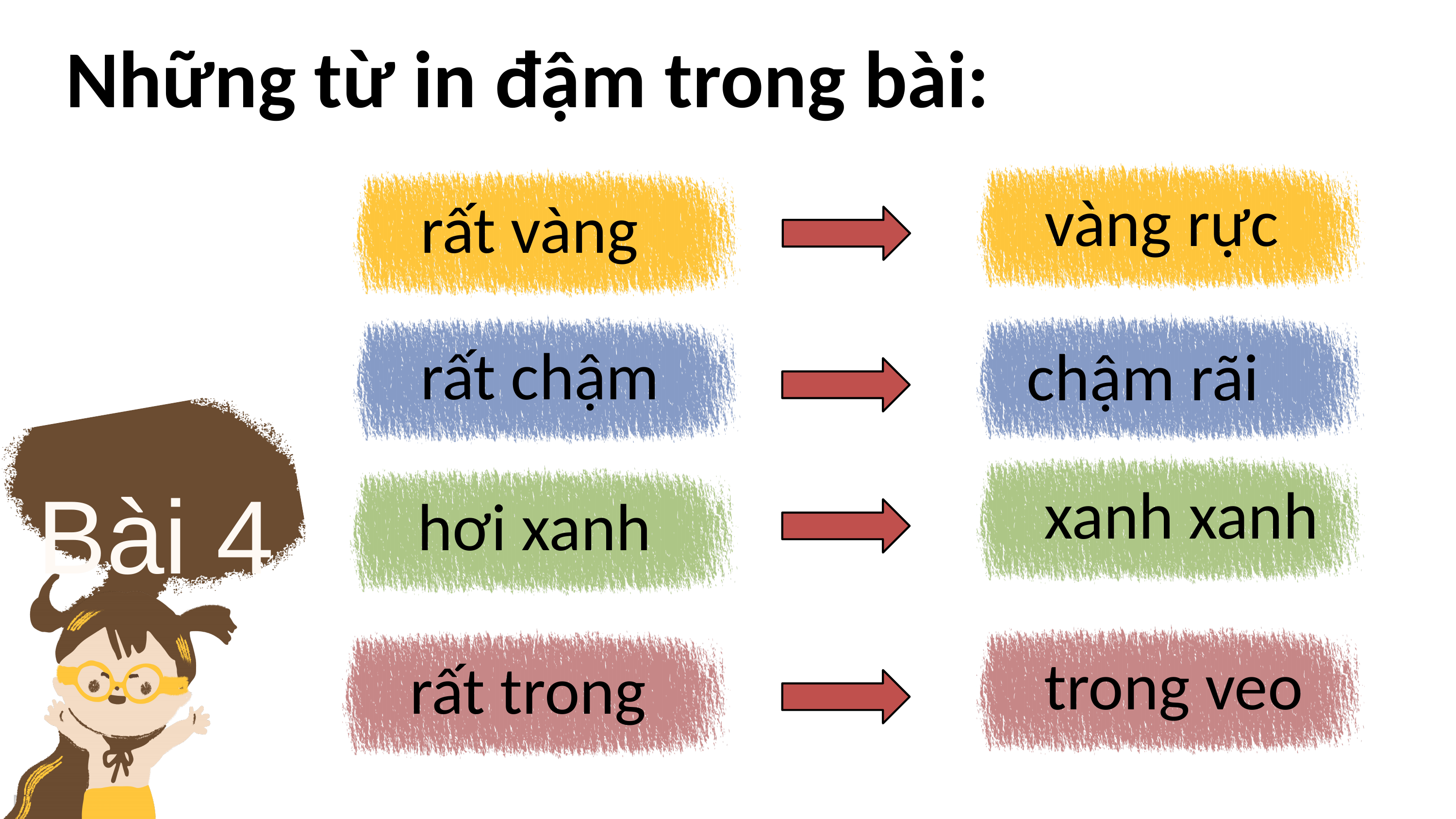

Những từ in đậm trong bài:

vàng rực

rất vàng

chậm rãi

rất chậm

Bài 4

xanh xanh

hơi xanh

trong veo

rất trong